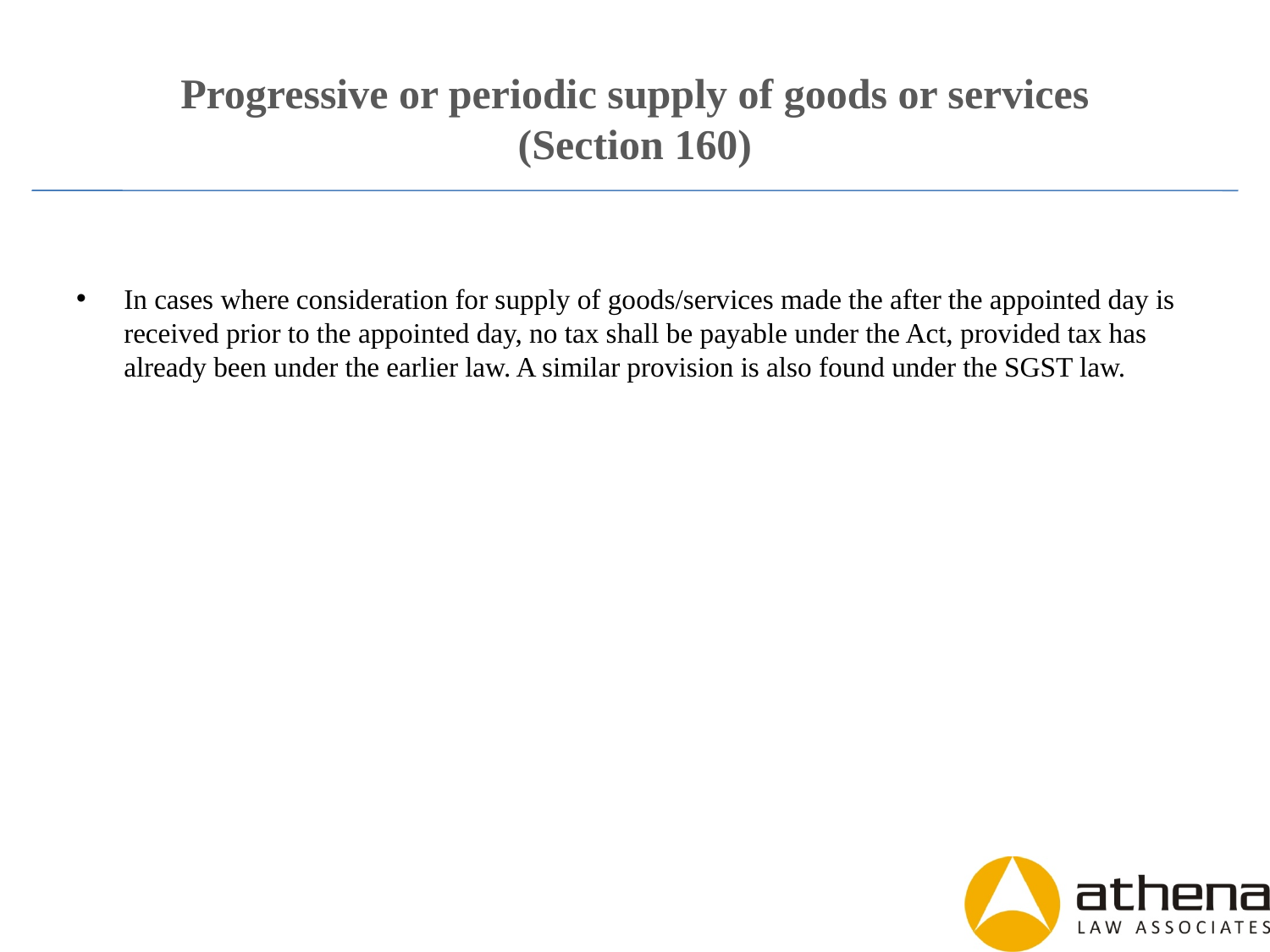

# Progressive or periodic supply of goods or services (Section 160)
In cases where consideration for supply of goods/services made the after the appointed day is received prior to the appointed day, no tax shall be payable under the Act, provided tax has already been under the earlier law. A similar provision is also found under the SGST law.